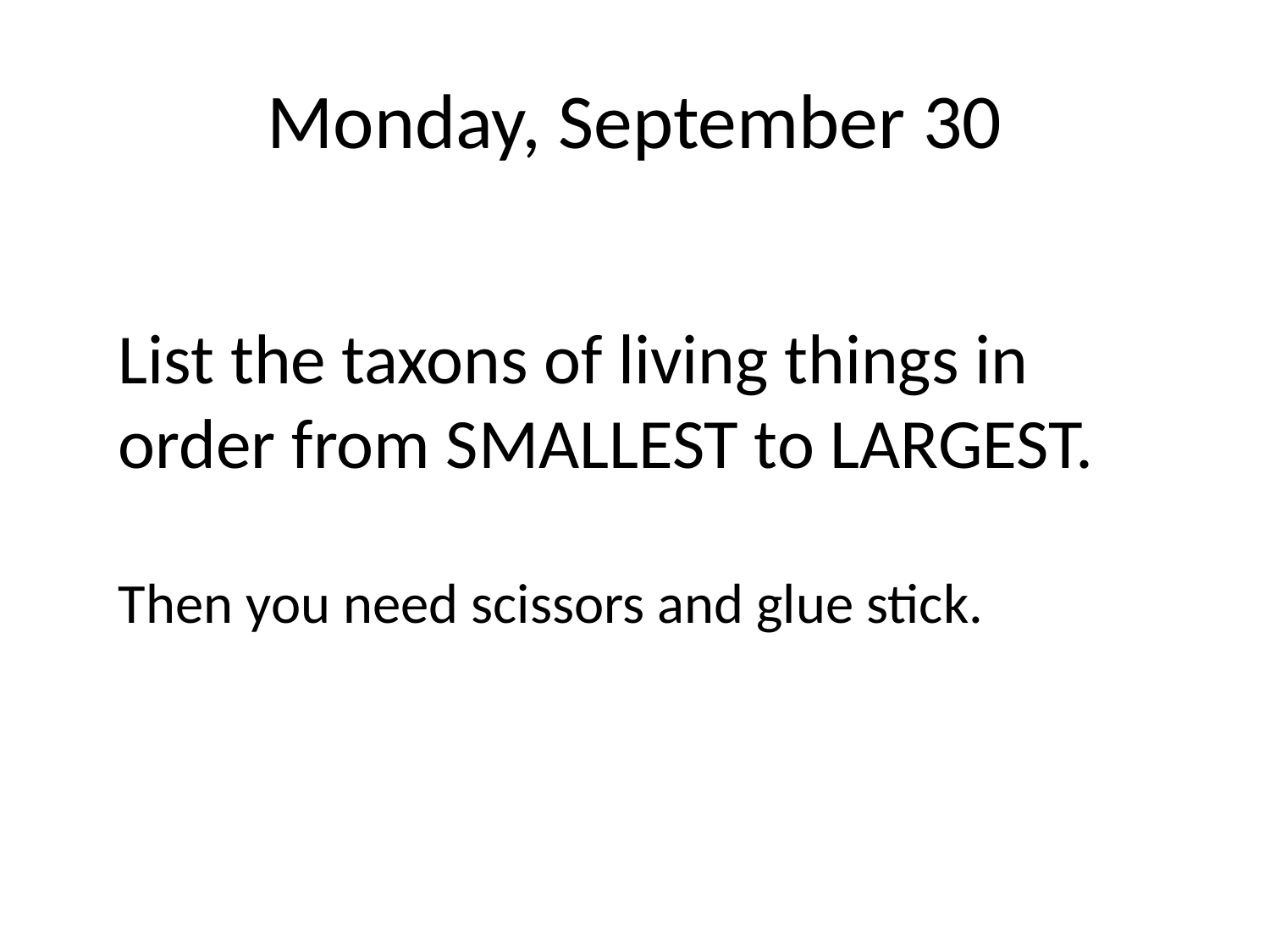

# Monday, September 30
List the taxons of living things in order from SMALLEST to LARGEST.

Then you need scissors and glue stick.